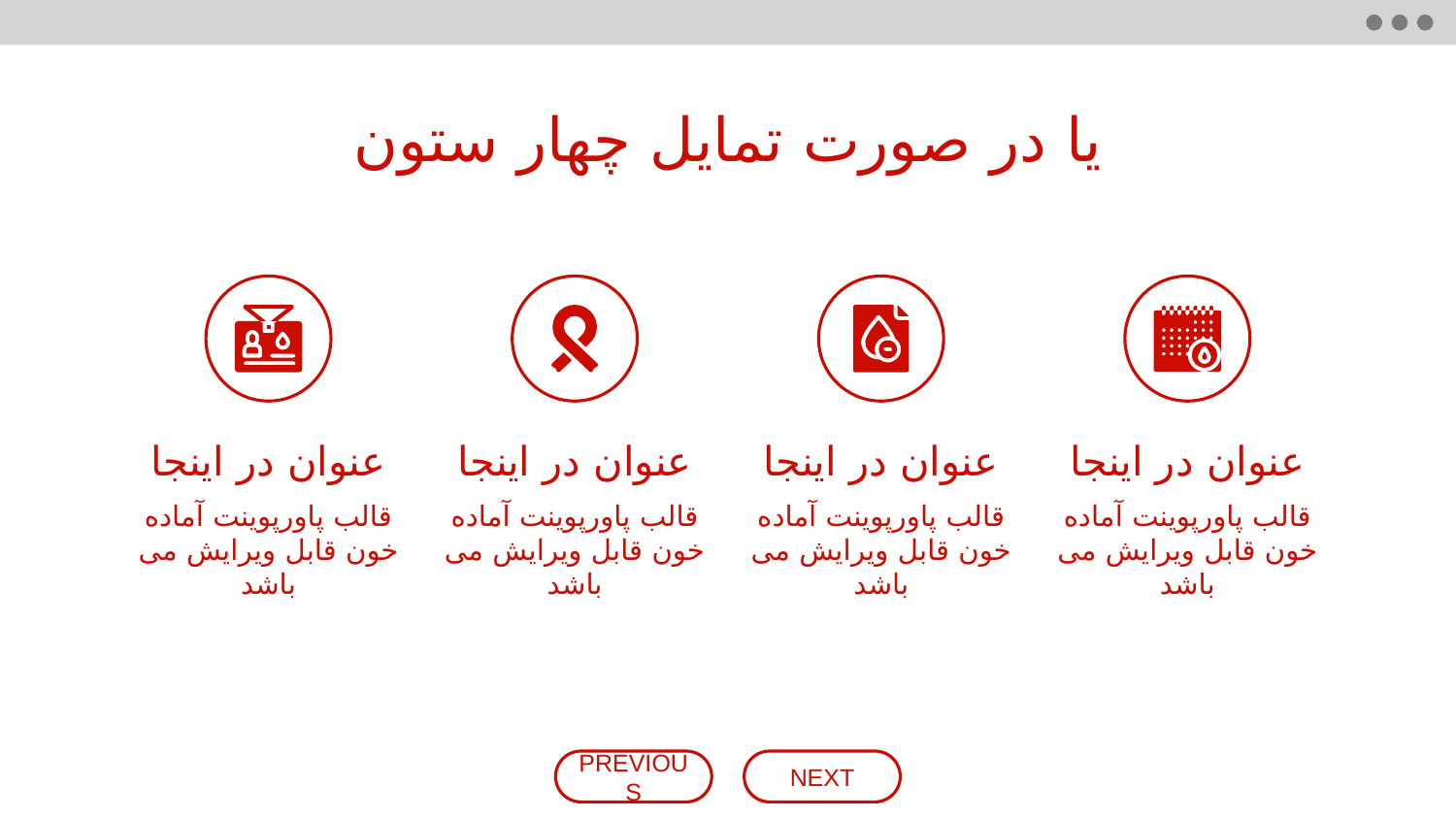

# یا در صورت تمایل چهار ستون

عنوان در اینجا
عنوان در اینجا
عنوان در اینجا
عنوان در اینجا
قالب پاورپوینت آماده خون قابل ویرایش می باشد
قالب پاورپوینت آماده خون قابل ویرایش می باشد
قالب پاورپوینت آماده خون قابل ویرایش می باشد
قالب پاورپوینت آماده خون قابل ویرایش می باشد
PREVIOUS
NEXT